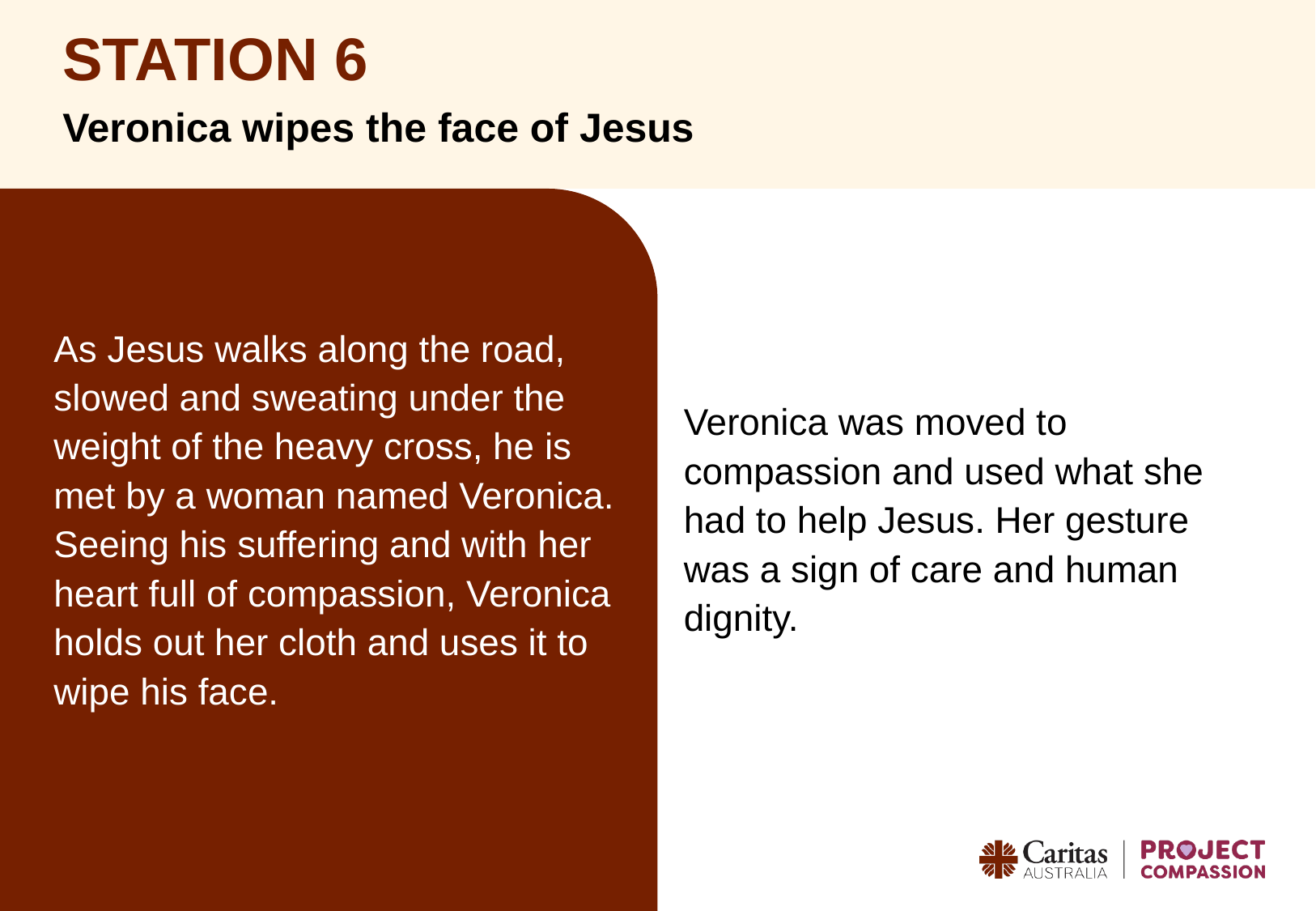

# STATION 6
Veronica wipes the face of Jesus
As Jesus walks along the road, slowed and sweating under the weight of the heavy cross, he is met by a woman named Veronica. Seeing his suffering and with her heart full of compassion, Veronica holds out her cloth and uses it to wipe his face.
Veronica was moved to compassion and used what she had to help Jesus. Her gesture was a sign of care and human dignity.